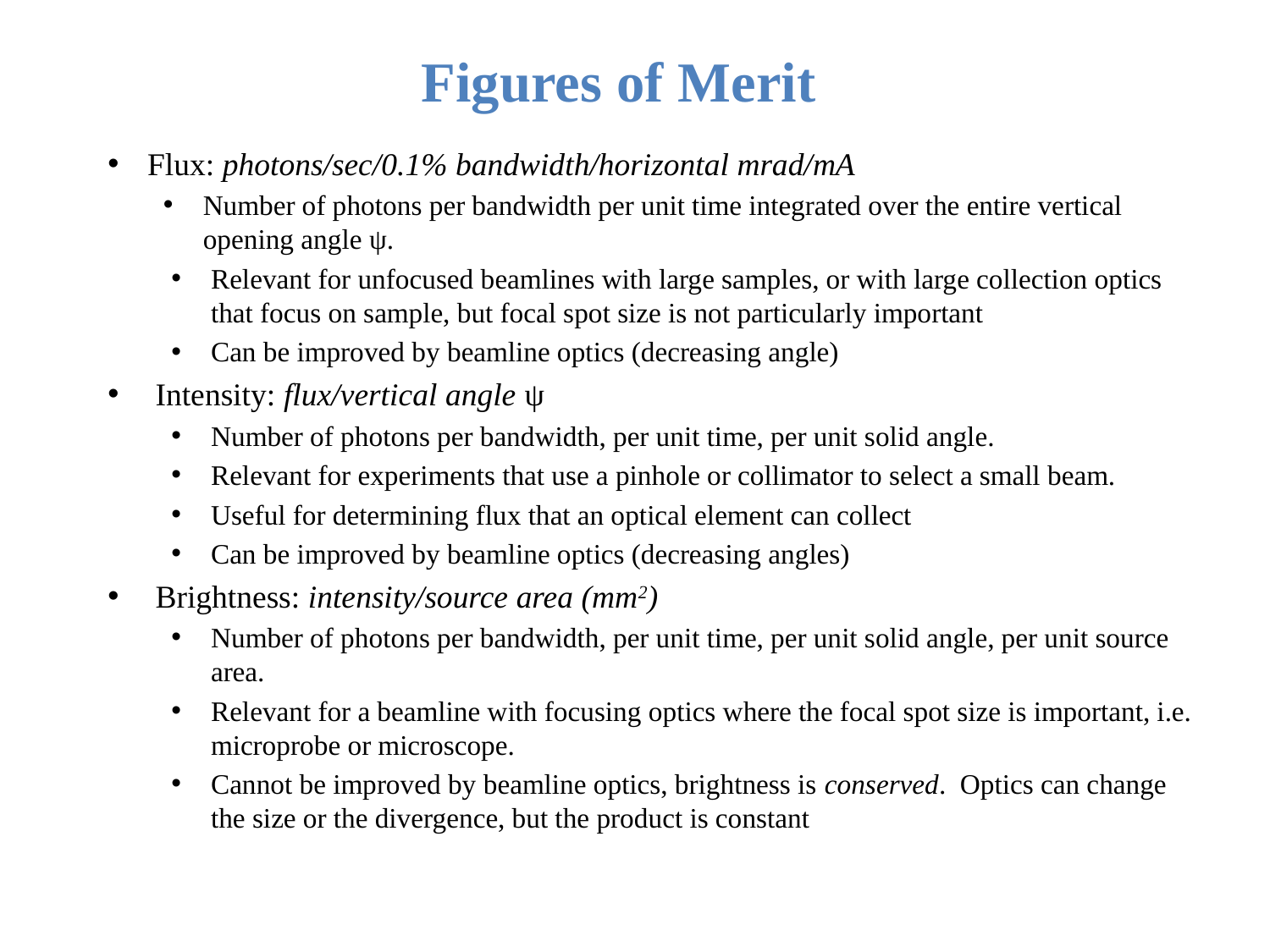

Figures of Merit
Flux: photons/sec/0.1% bandwidth/horizontal mrad/mA
Number of photons per bandwidth per unit time integrated over the entire vertical opening angle ψ.
Relevant for unfocused beamlines with large samples, or with large collection optics that focus on sample, but focal spot size is not particularly important
Can be improved by beamline optics (decreasing angle)
Intensity: flux/vertical angle ψ
Number of photons per bandwidth, per unit time, per unit solid angle.
Relevant for experiments that use a pinhole or collimator to select a small beam.
Useful for determining flux that an optical element can collect
Can be improved by beamline optics (decreasing angles)
Brightness: intensity/source area (mm2)
Number of photons per bandwidth, per unit time, per unit solid angle, per unit source area.
Relevant for a beamline with focusing optics where the focal spot size is important, i.e. microprobe or microscope.
Cannot be improved by beamline optics, brightness is conserved.  Optics can change the size or the divergence, but the product is constant